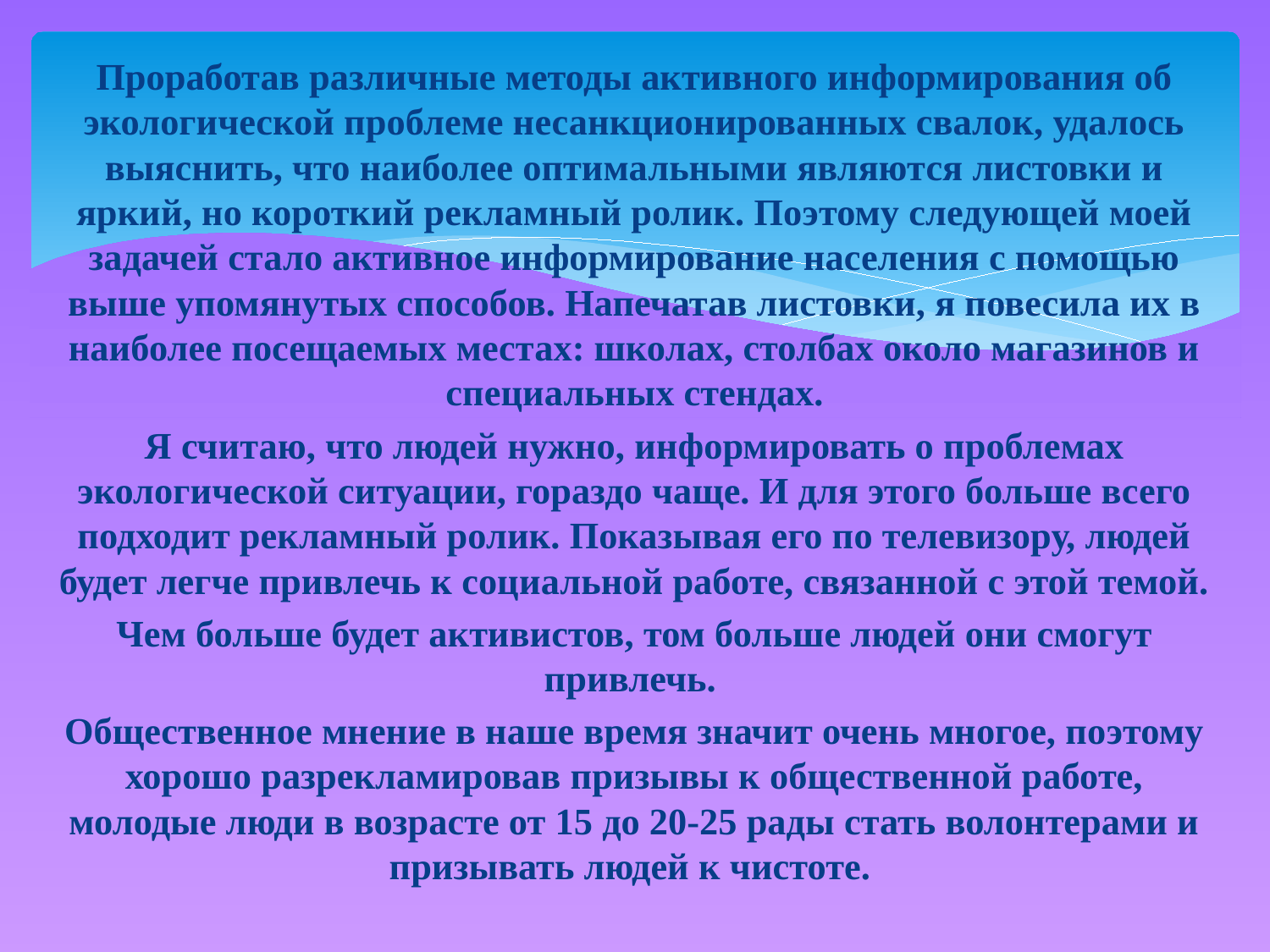

Проработав различные методы активного информирования об экологической проблеме несанкционированных свалок, удалось выяснить, что наиболее оптимальными являются листовки и яркий, но короткий рекламный ролик. Поэтому следующей моей задачей стало активное информирование населения с помощью выше упомянутых способов. Напечатав листовки, я повесила их в наиболее посещаемых местах: школах, столбах около магазинов и специальных стендах.
Я считаю, что людей нужно, информировать о проблемах экологической ситуации, гораздо чаще. И для этого больше всего подходит рекламный ролик. Показывая его по телевизору, людей будет легче привлечь к социальной работе, связанной с этой темой.
Чем больше будет активистов, том больше людей они смогут привлечь.
Общественное мнение в наше время значит очень многое, поэтому хорошо разрекламировав призывы к общественной работе, молодые люди в возрасте от 15 до 20-25 рады стать волонтерами и призывать людей к чистоте.